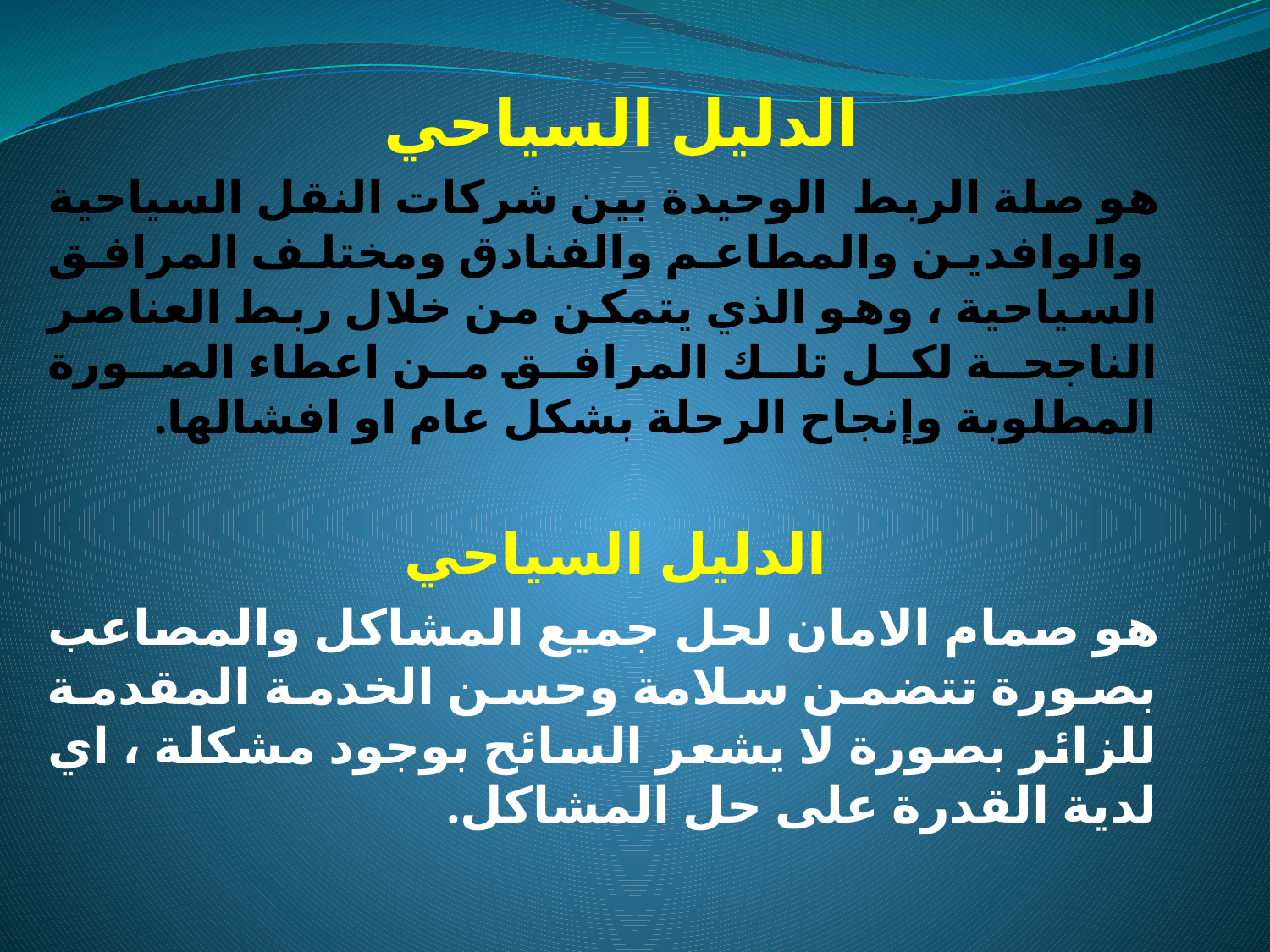

الدليل السياحي
   هو صلة الربط  الوحيدة بين شركات النقل السياحية  والوافدين والمطاعم والفنادق ومختلف المرافق السياحية ، وهو الذي يتمكن من خلال ربط العناصر الناجحة لكل تلك المرافق من اعطاء الصورة المطلوبة وإنجاح الرحلة بشكل عام او افشالها.

 الدليل السياحي
   هو صمام الامان لحل جميع المشاكل والمصاعب بصورة تتضمن سلامة وحسن الخدمة المقدمة للزائر بصورة لا يشعر السائح بوجود مشكلة ، اي لدية القدرة على حل المشاكل.